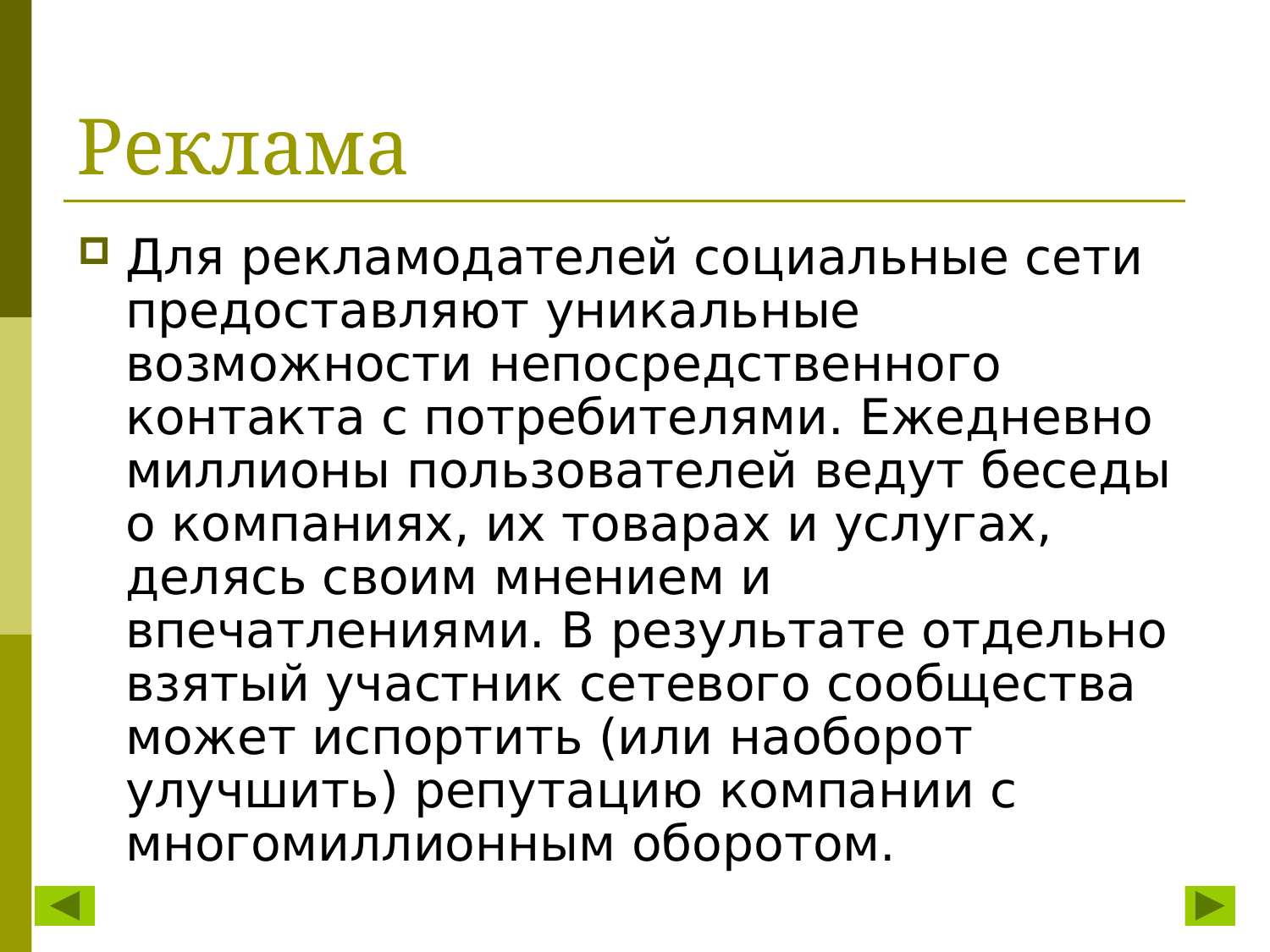

# Реклама
Для рекламодателей социальные сети предоставляют уникальные возможности непосредственного контакта с потребителями. Ежедневно миллионы пользователей ведут беседы о компаниях, их товарах и услугах, делясь своим мнением и впечатлениями. В результате отдельно взятый участник сетевого сообщества может испортить (или наоборот улучшить) репутацию компании с многомиллионным оборотом.